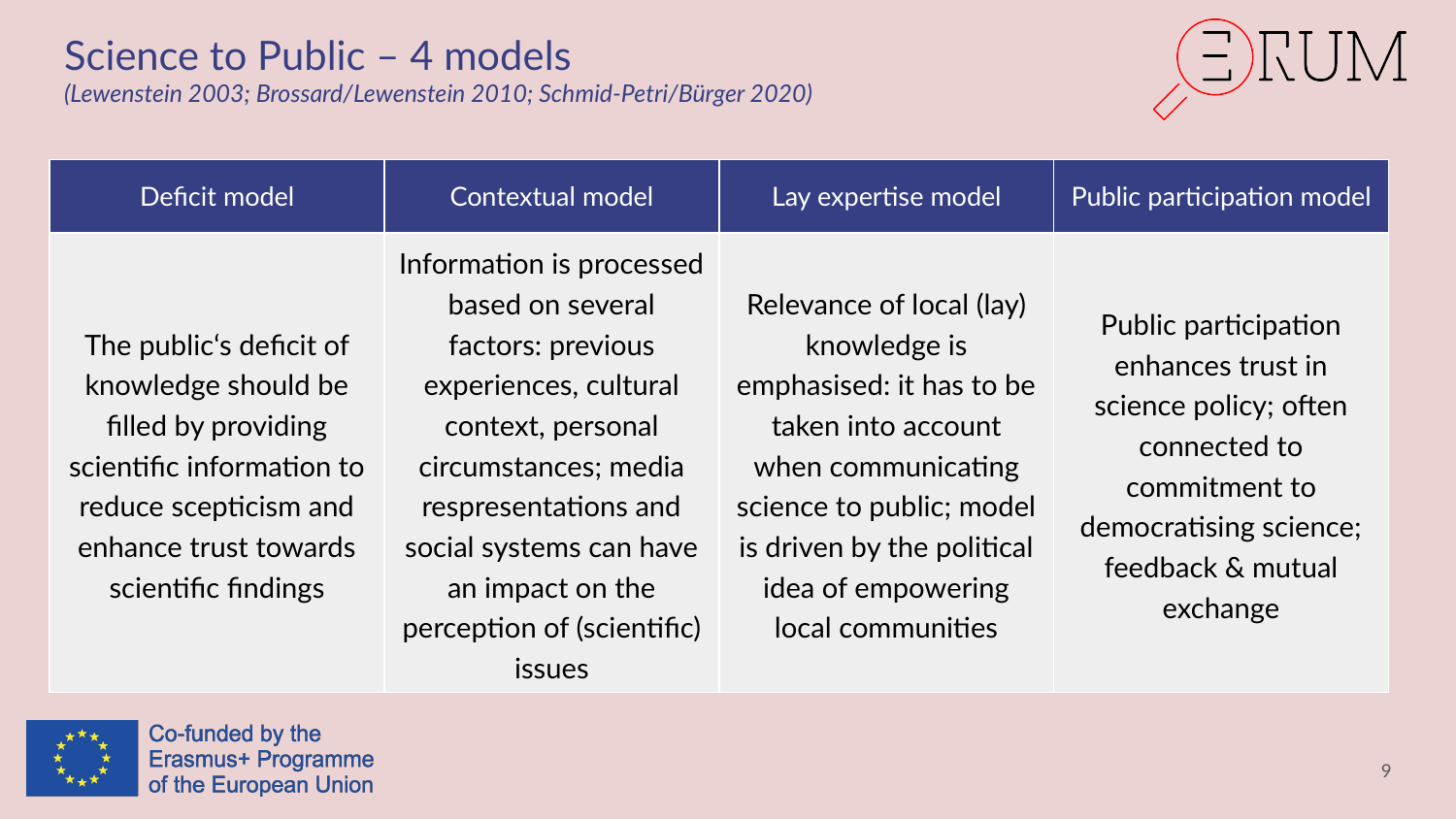

# Science to Public – 4 models (Lewenstein 2003; Brossard/Lewenstein 2010; Schmid-Petri/Bürger 2020)
| Deficit model | Contextual model | Lay expertise model | Public participation model |
| --- | --- | --- | --- |
| The public‘s deficit of knowledge should be filled by providing scientific information to reduce scepticism and enhance trust towards scientific findings | Information is processed based on several factors: previous experiences, cultural context, personal circumstances; media respresentations and social systems can have an impact on the perception of (scientific) issues | Relevance of local (lay) knowledge is emphasised: it has to be taken into account when communicating science to public; model is driven by the political idea of empowering local communities | Public participation enhances trust in science policy; often connected to commitment to democratising science; feedback & mutual exchange |
9